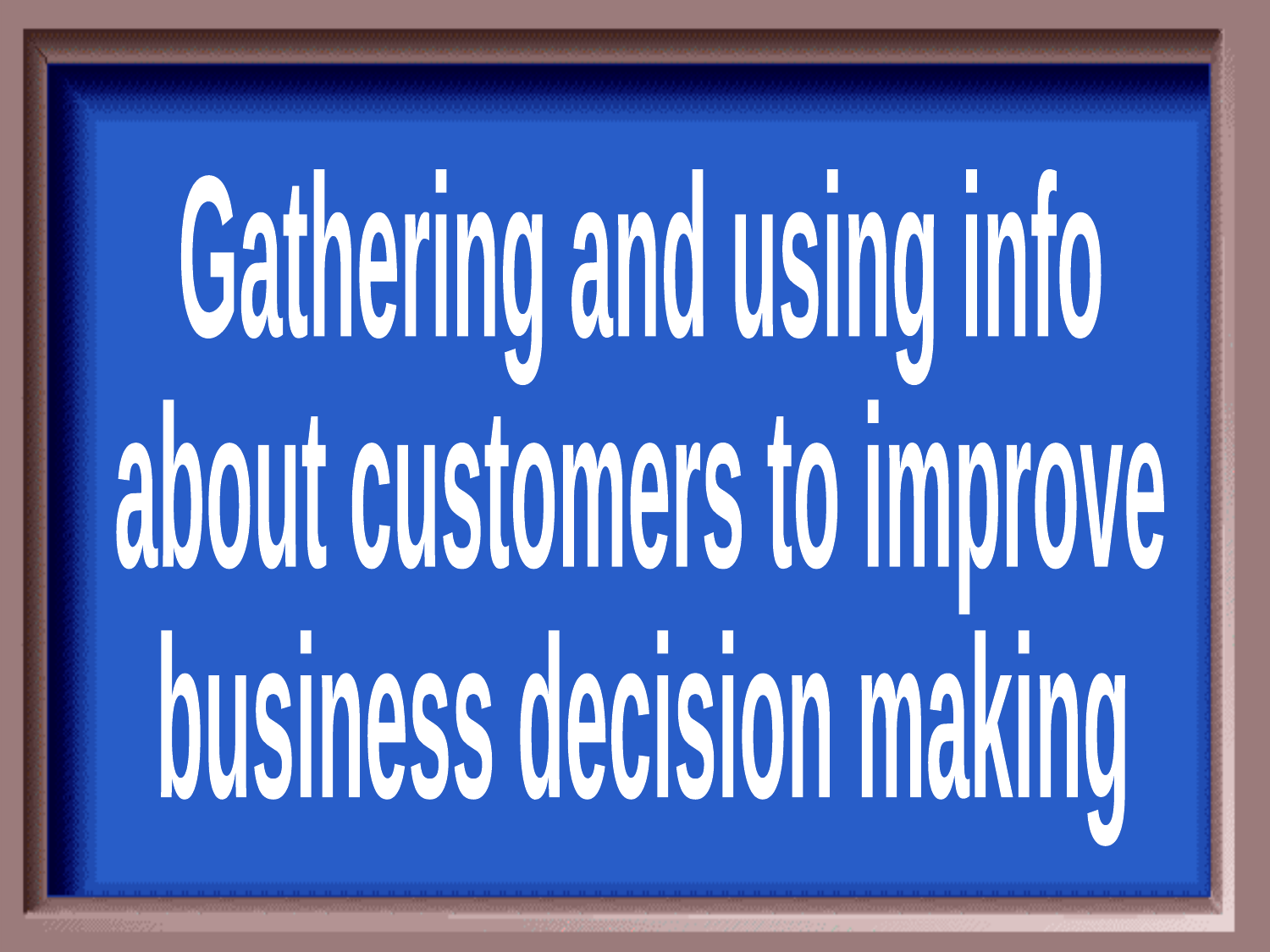

Gathering and using info
about customers to improve
business decision making